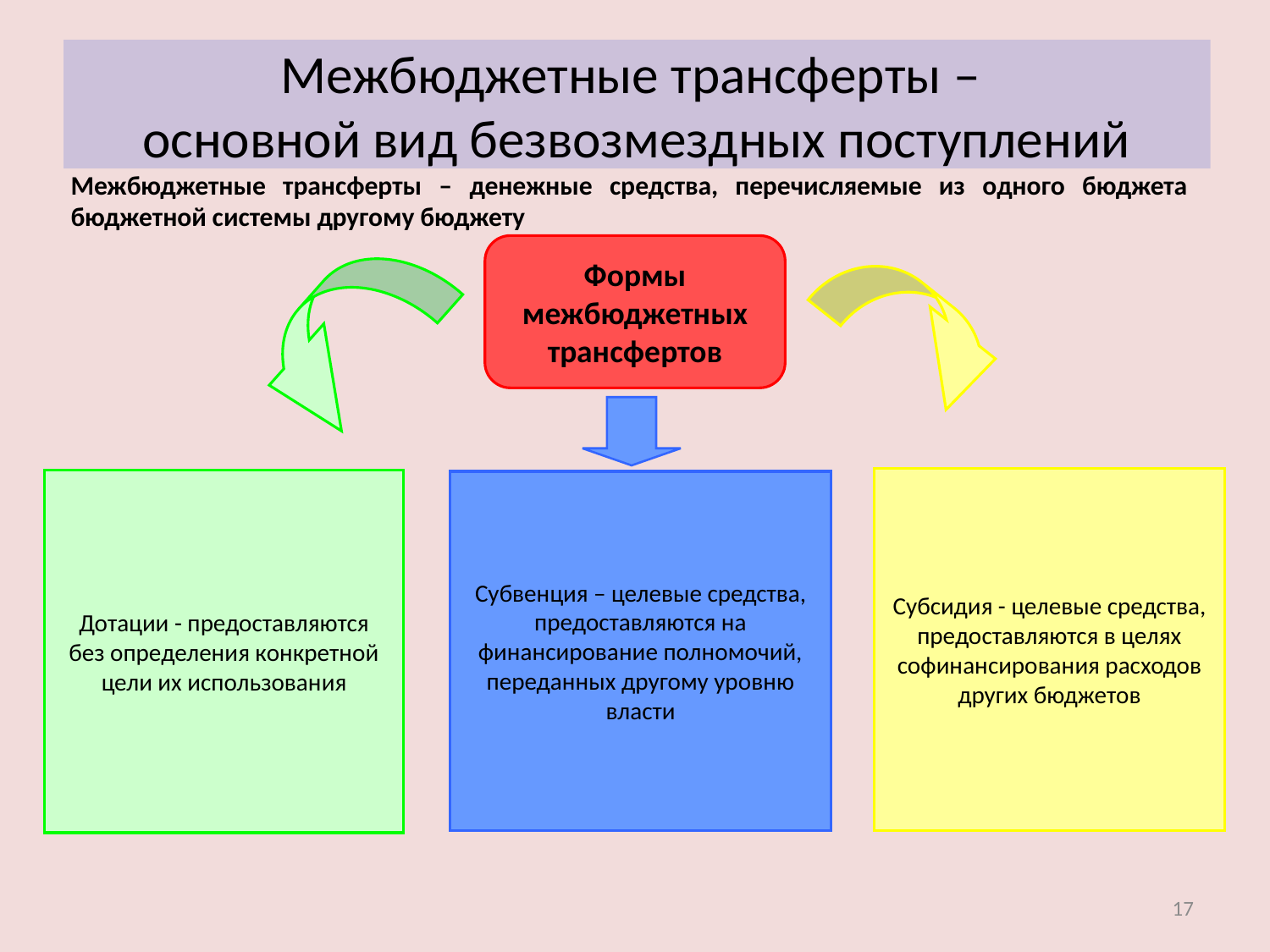

# Межбюджетные трансферты – основной вид безвозмездных поступлений
Межбюджетные трансферты – денежные средства, перечисляемые из одного бюджета бюджетной системы другому бюджету
Формы межбюджетных трансфертов

Субсидия - целевые средства, предоставляются в целях софинансирования расходов других бюджетов
Дотации - предоставляются без определения конкретной цели их использования
Субвенция – целевые средства, предоставляются на финансирование полномочий, переданных другому уровню власти
17